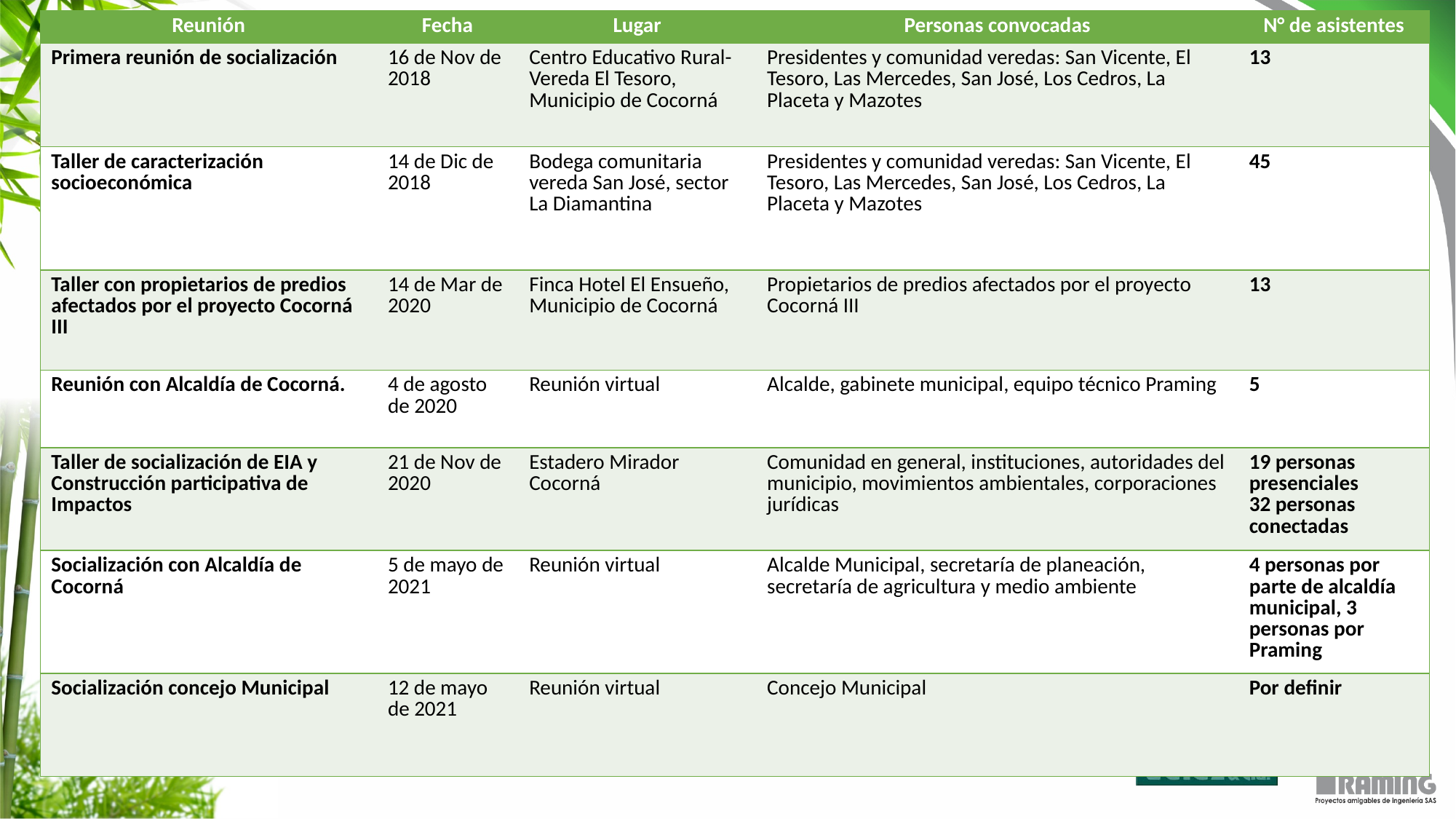

| Reunión | Fecha | Lugar | Personas convocadas | N° de asistentes |
| --- | --- | --- | --- | --- |
| Primera reunión de socialización | 16 de Nov de 2018 | Centro Educativo Rural-Vereda El Tesoro, Municipio de Cocorná | Presidentes y comunidad veredas: San Vicente, El Tesoro, Las Mercedes, San José, Los Cedros, La Placeta y Mazotes | 13 |
| Taller de caracterización socioeconómica | 14 de Dic de 2018 | Bodega comunitaria vereda San José, sector La Diamantina | Presidentes y comunidad veredas: San Vicente, El Tesoro, Las Mercedes, San José, Los Cedros, La Placeta y Mazotes | 45 |
| Taller con propietarios de predios afectados por el proyecto Cocorná III | 14 de Mar de 2020 | Finca Hotel El Ensueño, Municipio de Cocorná | Propietarios de predios afectados por el proyecto Cocorná III | 13 |
| Reunión con Alcaldía de Cocorná. | 4 de agosto de 2020 | Reunión virtual | Alcalde, gabinete municipal, equipo técnico Praming | 5 |
| Taller de socialización de EIA y Construcción participativa de Impactos | 21 de Nov de 2020 | Estadero Mirador Cocorná | Comunidad en general, instituciones, autoridades del municipio, movimientos ambientales, corporaciones jurídicas | 19 personas presenciales 32 personas conectadas |
| Socialización con Alcaldía de Cocorná | 5 de mayo de 2021 | Reunión virtual | Alcalde Municipal, secretaría de planeación, secretaría de agricultura y medio ambiente | 4 personas por parte de alcaldía municipal, 3 personas por Praming |
| Socialización concejo Municipal | 12 de mayo de 2021 | Reunión virtual | Concejo Municipal | Por definir |